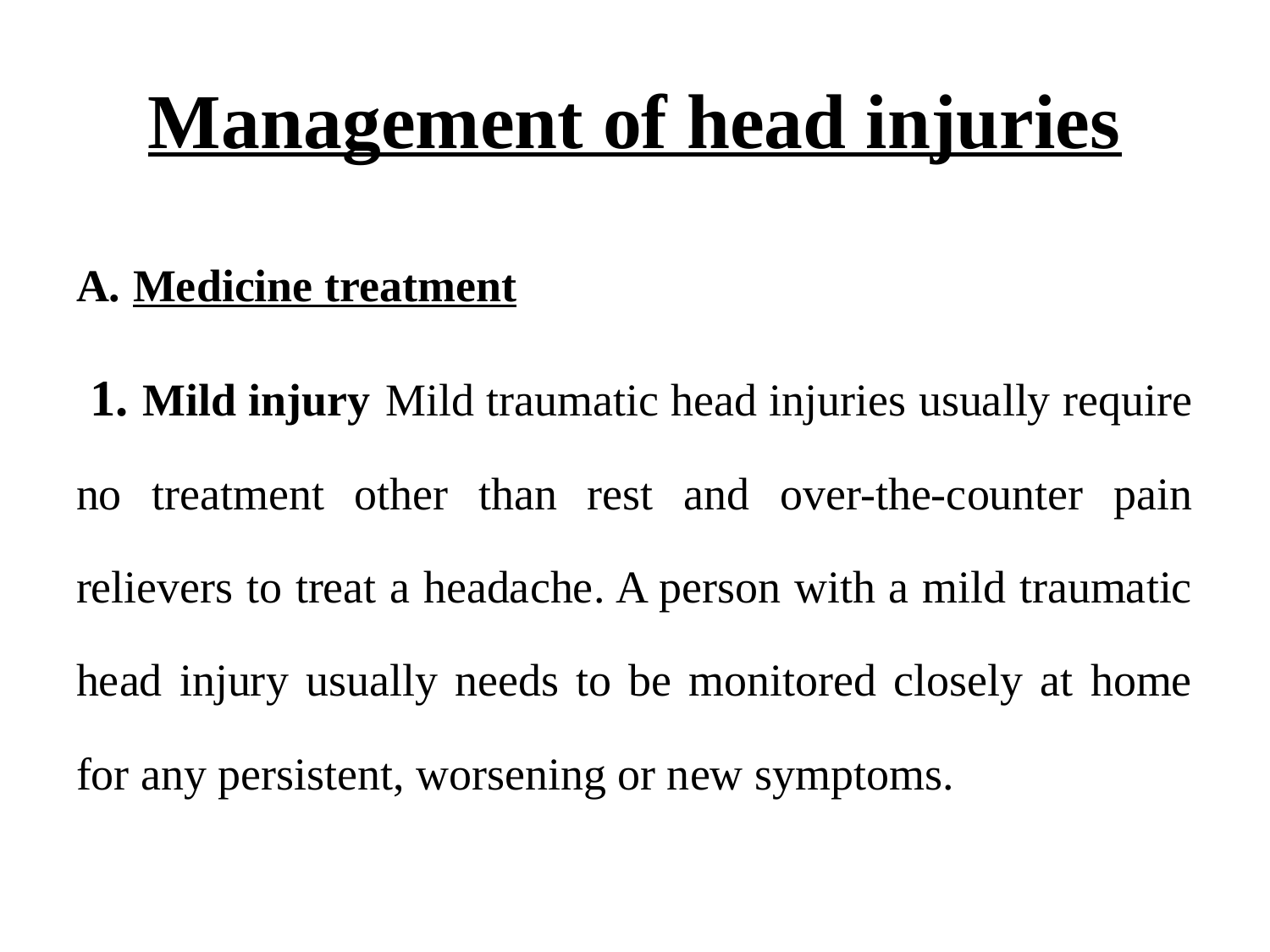

# Management of head injuries
 Medicine treatment
 1. Mild injury  Mild traumatic head injuries usually require no treatment other than rest and over-the-counter pain relievers to treat a headache. A person with a mild traumatic head injury usually needs to be monitored closely at home for any persistent, worsening or new symptoms.